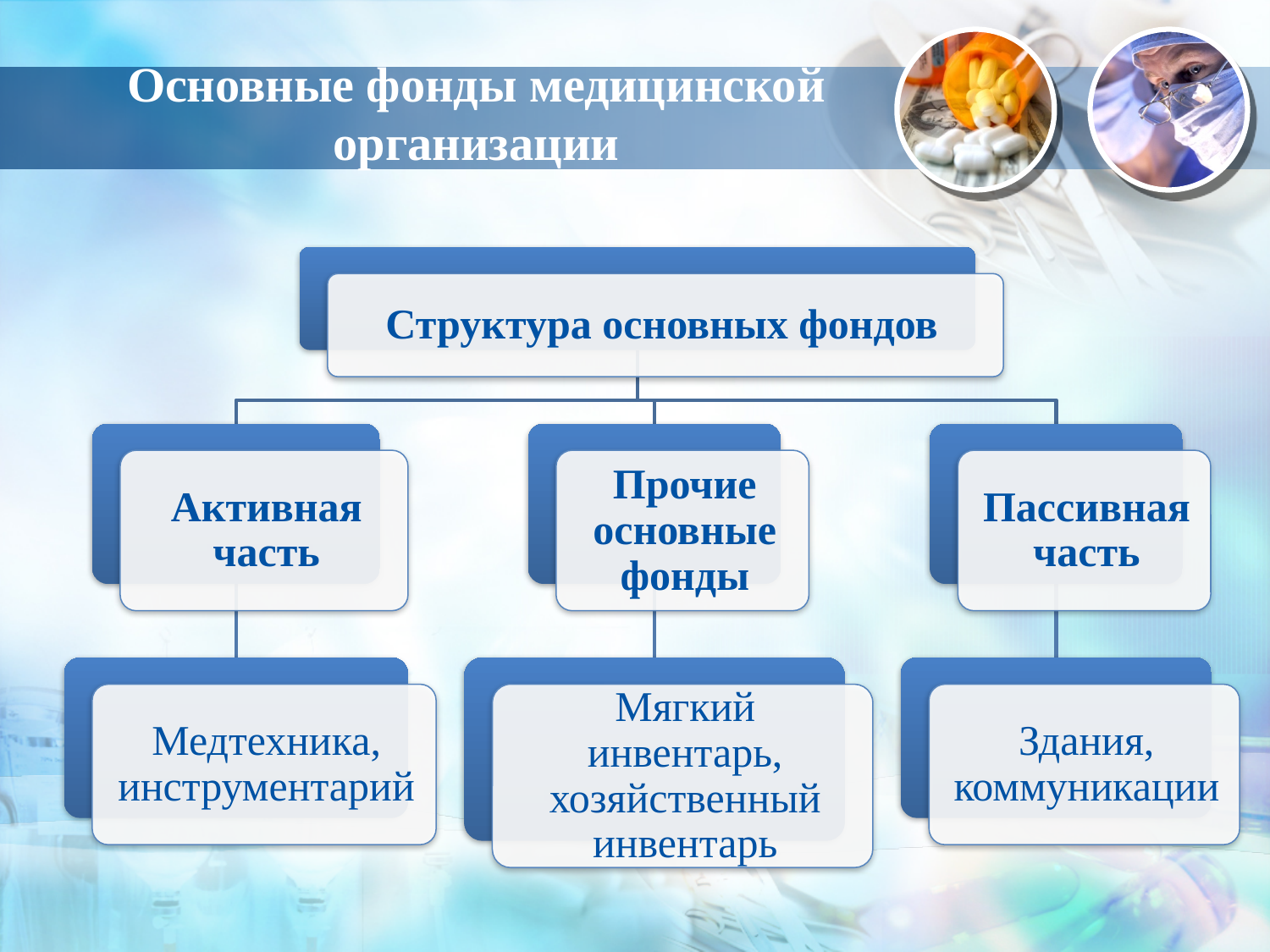

# Основные фонды медицинской организации
Структура основных фондов
Активная часть
Медтехника, инструментарий
Прочие основные фонды
Мягкий инвентарь, хозяйственный инвентарь
Пассивная часть
Здания, коммуникации